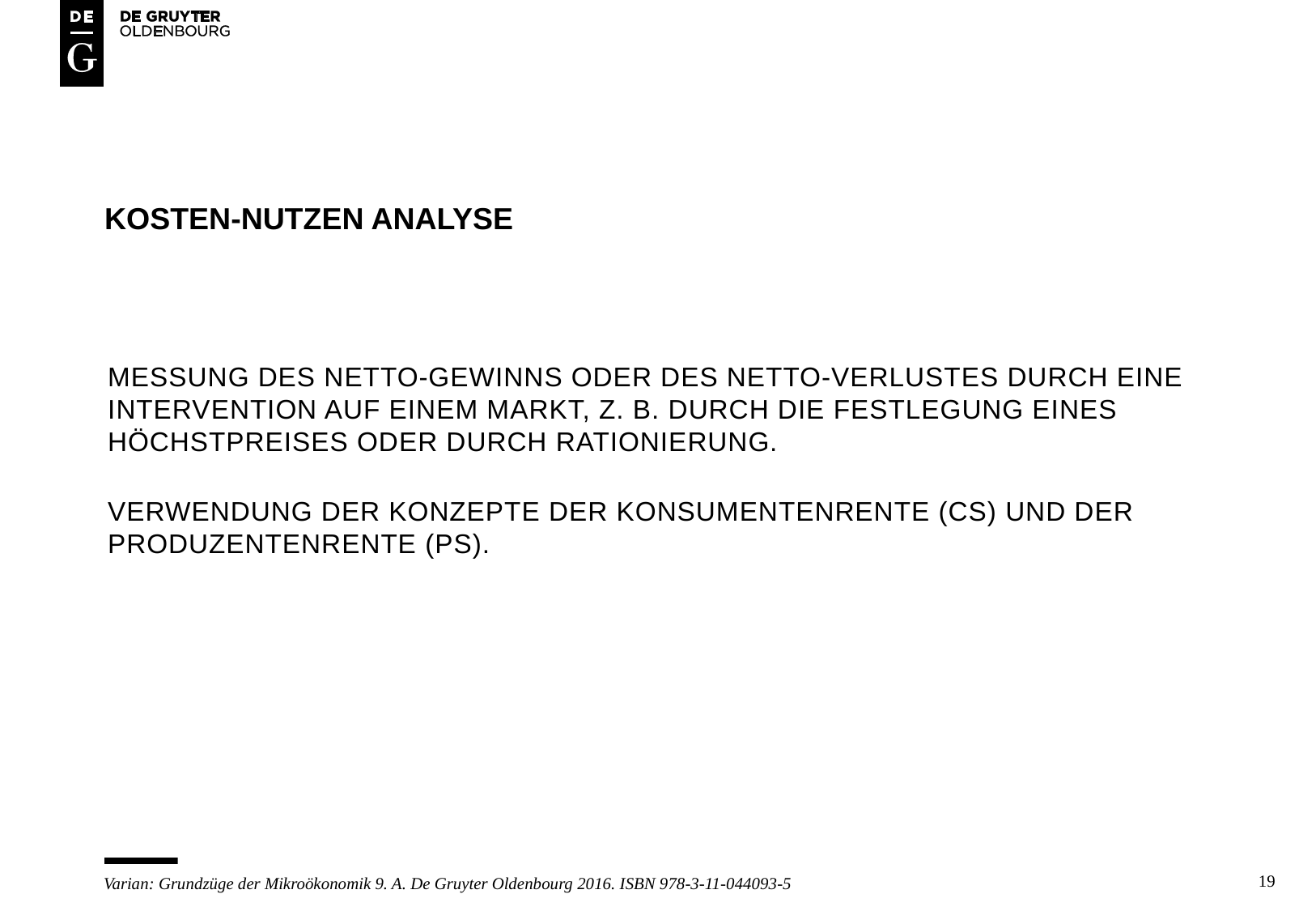

# Kosten-nutzen analyse

Messung des netto-gewinns oder des netto-verlustEs durch eine intervention auf einem markt, z. b. durch die festlegung eines höchstpreises oder durch rationierung.
Verwendung der konzepte der konsumentenrente (CS) und der produzentenrente (PS).
19
Varian: Grundzüge der Mikroökonomik 9. A. De Gruyter Oldenbourg 2016. ISBN 978-3-11-044093-5